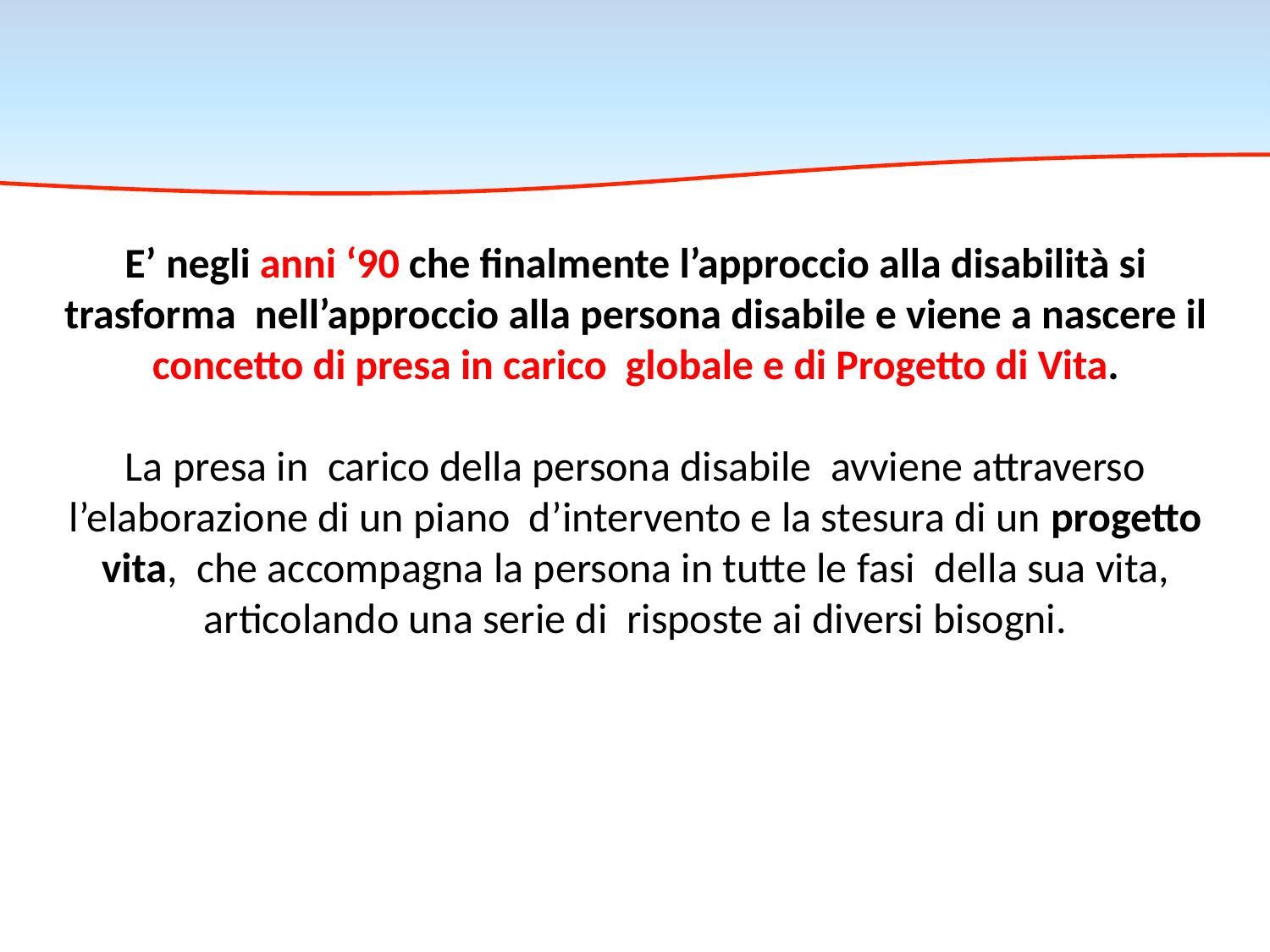

# E’ negli anni ‘90 che finalmente l’approccio alla disabilità si trasforma  nell’approccio alla persona disabile e viene a nascere il concetto di presa in carico  globale e di Progetto di Vita. La presa in  carico della persona disabile  avviene attraverso l’elaborazione di un piano  d’intervento e la stesura di un progetto vita,  che accompagna la persona in tutte le fasi  della sua vita, articolando una serie di  risposte ai diversi bisogni.